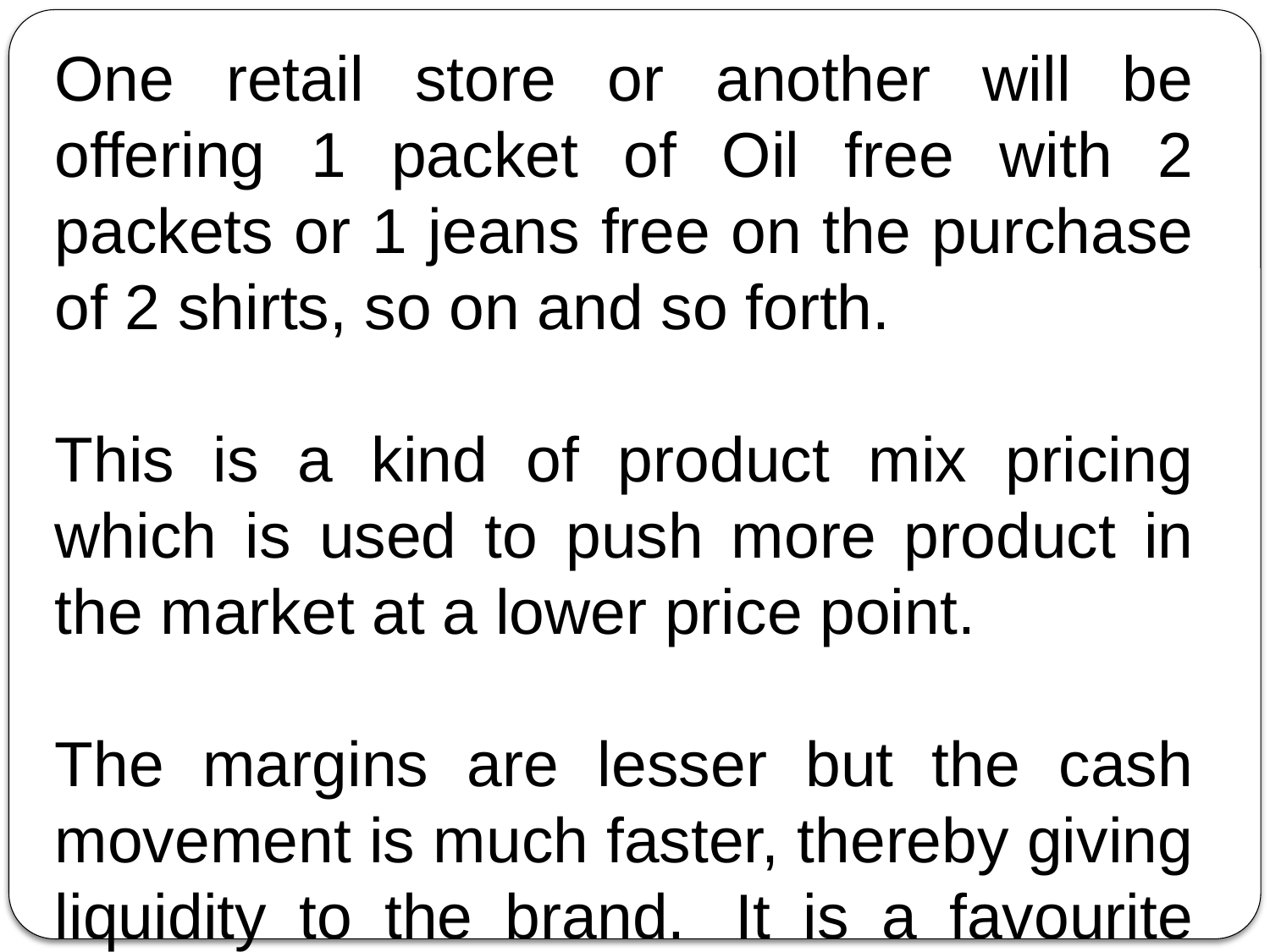

One retail store or another will be offering 1 packet of Oil free with 2 packets or 1 jeans free on the purchase of 2 shirts, so on and so forth.

This is a kind of product mix pricing which is used to push more product in the market at a lower price point.

The margins are lesser but the cash movement is much faster, thereby giving liquidity to the brand.  It is a favourite tactic of start-up brands.